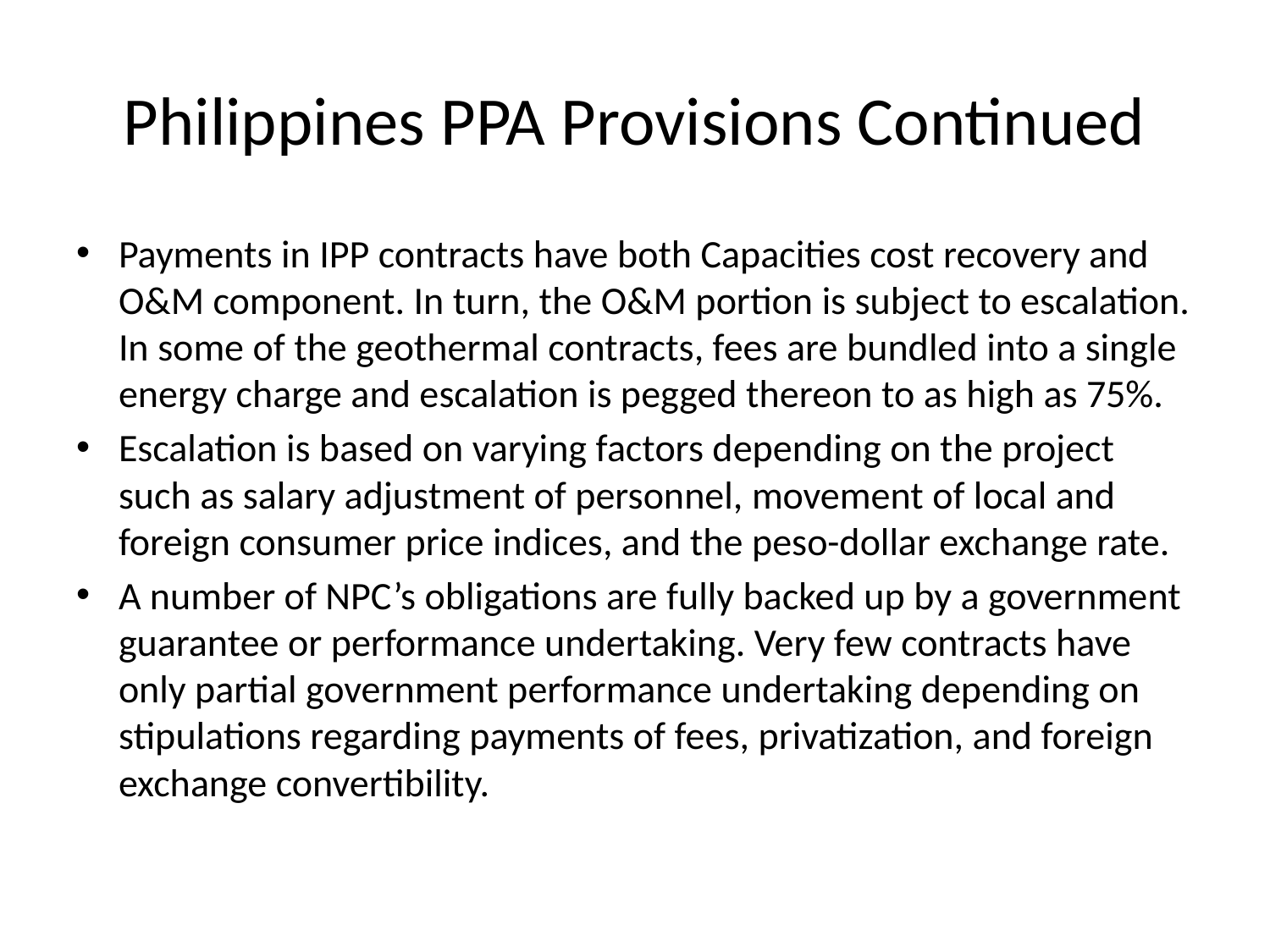

# Philippines PPA Provisions Continued
Payments in IPP contracts have both Capacities cost recovery and O&M component. In turn, the O&M portion is subject to escalation. In some of the geothermal contracts, fees are bundled into a single energy charge and escalation is pegged thereon to as high as 75%.
Escalation is based on varying factors depending on the project such as salary adjustment of personnel, movement of local and foreign consumer price indices, and the peso-dollar exchange rate.
A number of NPC’s obligations are fully backed up by a government guarantee or performance undertaking. Very few contracts have only partial government performance undertaking depending on stipulations regarding payments of fees, privatization, and foreign exchange convertibility.